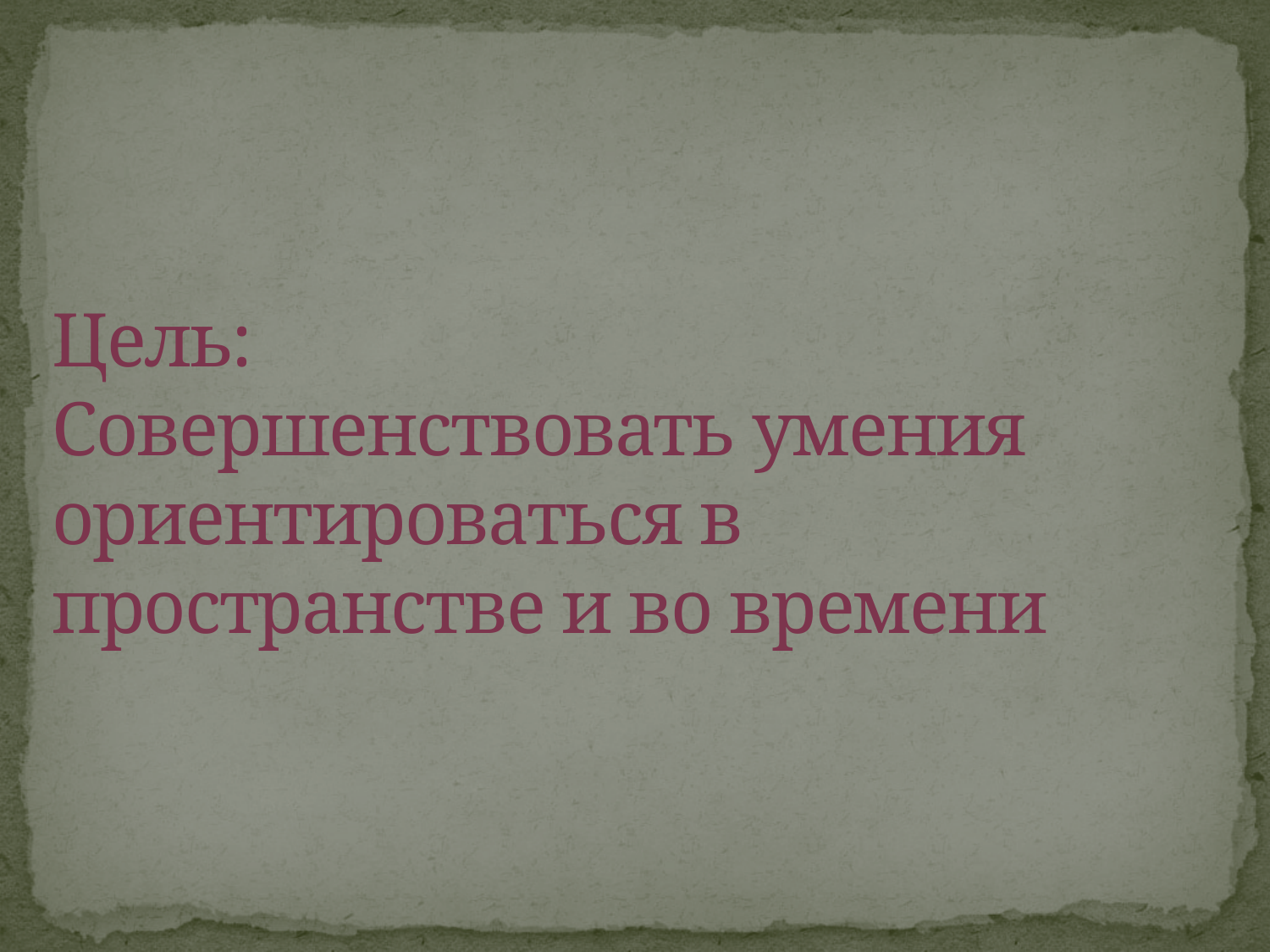

# Цель: Совершенствовать умения ориентироваться в пространстве и во времени